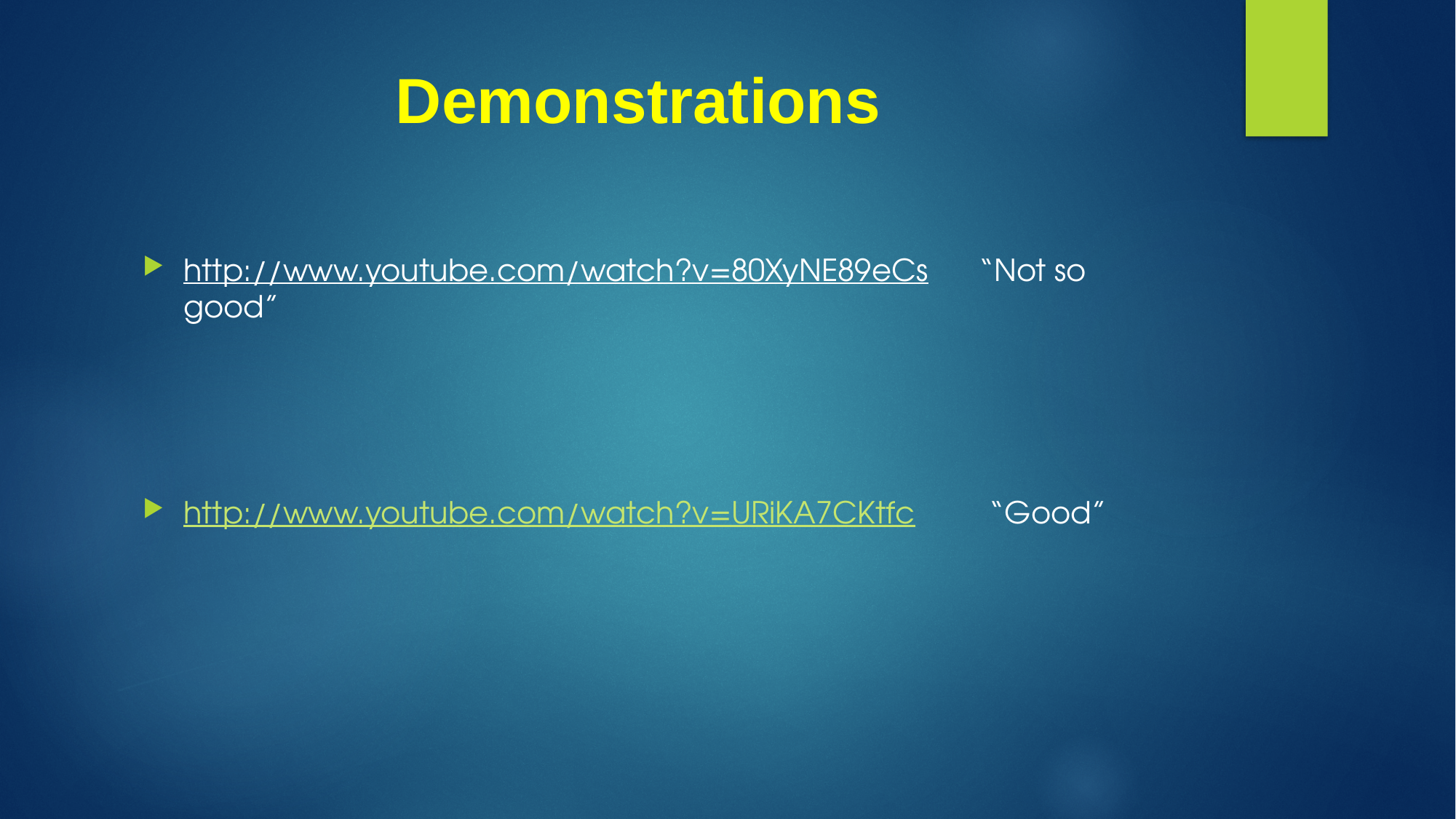

# Demonstrations
http://www.youtube.com/watch?v=80XyNE89eCs      “Not so good”

http://www.youtube.com/watch?v=URiKA7CKtfc	     “Good”